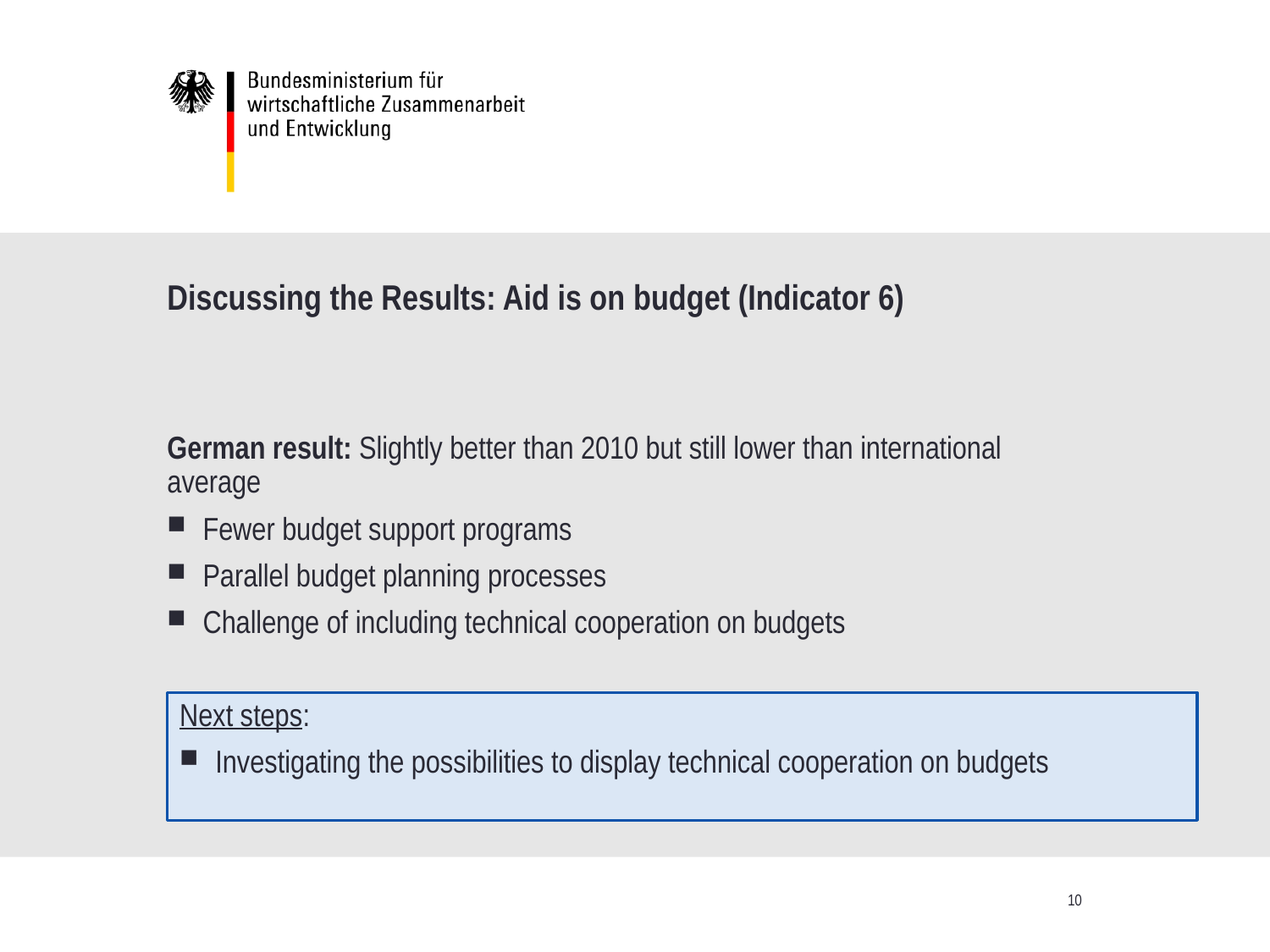

# Discussing the Results: Aid is on budget (Indicator 6)
German result: Slightly better than 2010 but still lower than international average
Fewer budget support programs
Parallel budget planning processes
Challenge of including technical cooperation on budgets
Next steps:
Investigating the possibilities to display technical cooperation on budgets
10